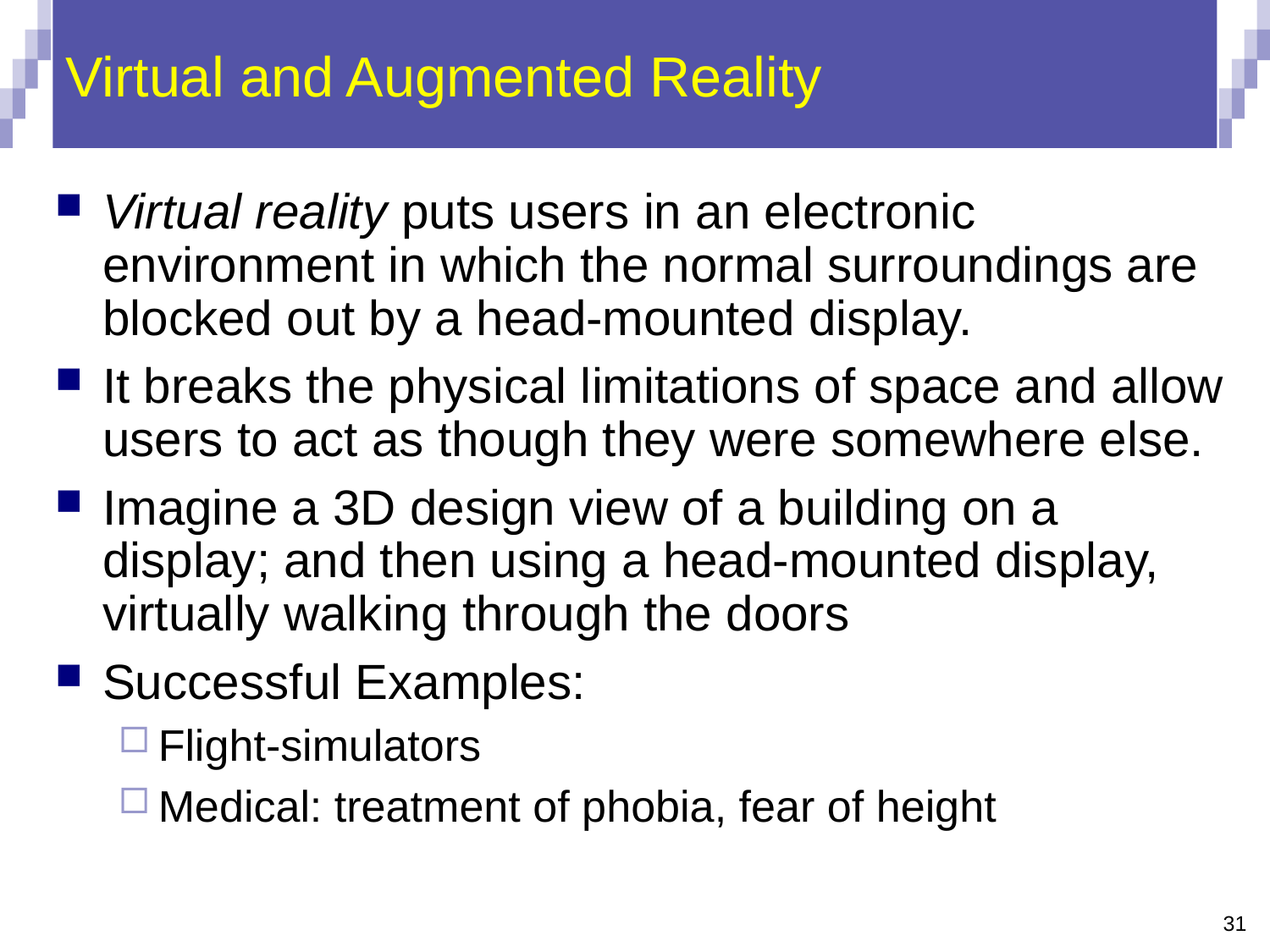

# Virtual and Augmented Reality
Virtual reality puts users in an electronic environment in which the normal surroundings are blocked out by a head-mounted display.
It breaks the physical limitations of space and allow users to act as though they were somewhere else.
Imagine a 3D design view of a building on a display; and then using a head-mounted display, virtually walking through the doors
Successful Examples:
Flight-simulators
Medical: treatment of phobia, fear of height
31